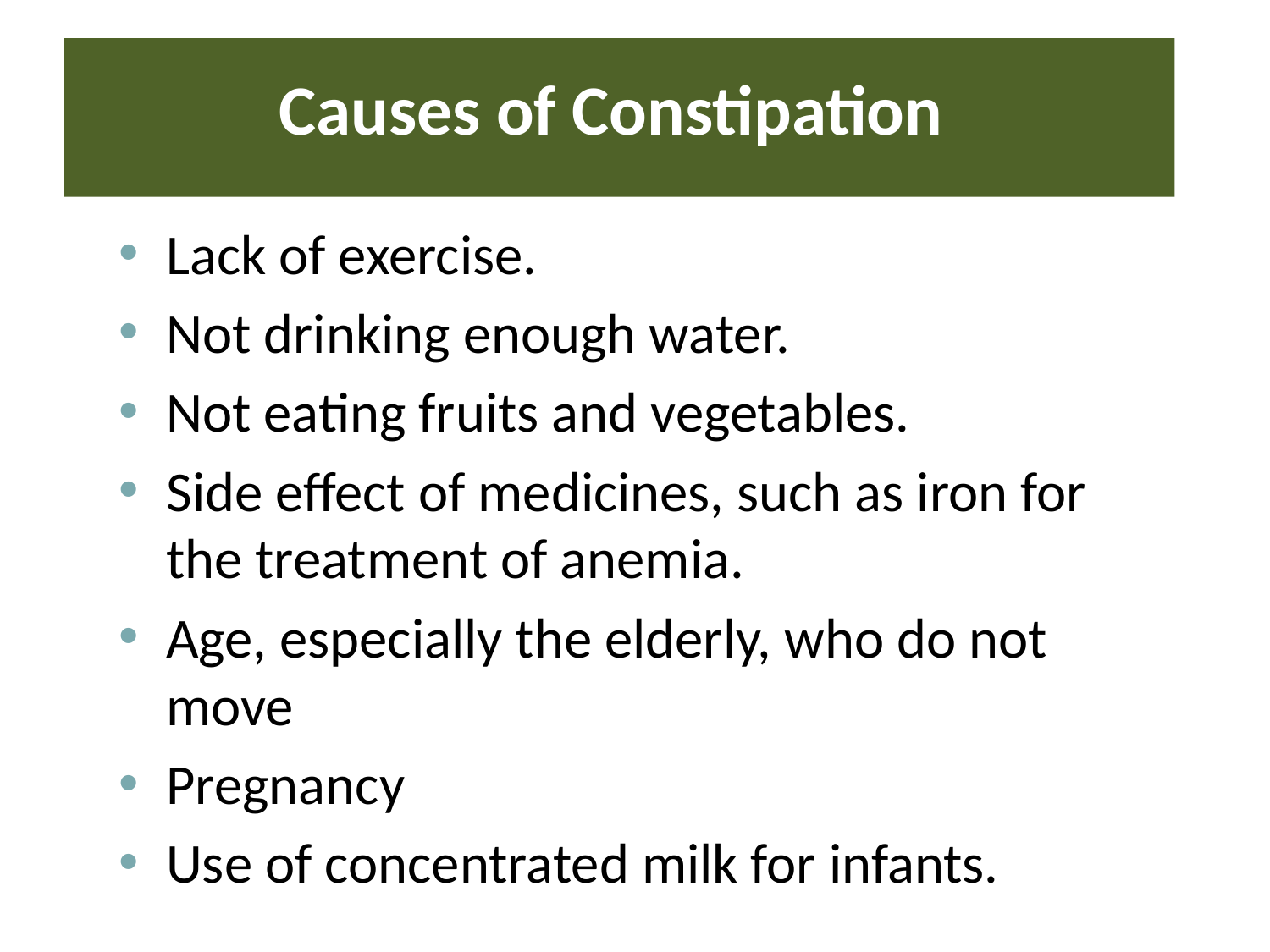

# Causes of Constipation
Lack of exercise.
Not drinking enough water.
Not eating fruits and vegetables.
Side effect of medicines, such as iron for the treatment of anemia.
Age, especially the elderly, who do not move
Pregnancy
Use of concentrated milk for infants.